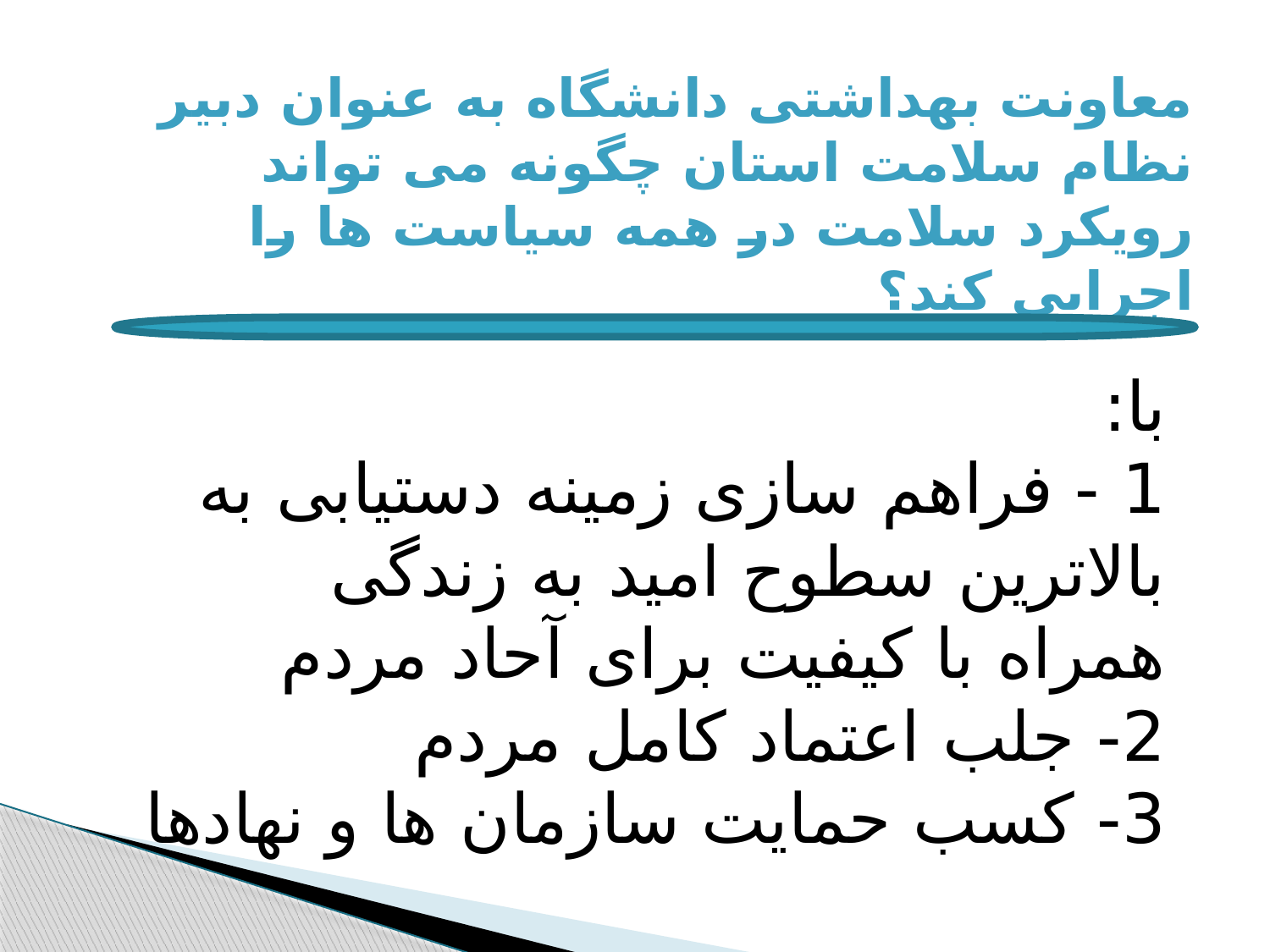

# معاونت بهداشتی دانشگاه به عنوان دبیر نظام سلامت استان چگونه می تواند رویکرد سلامت در همه سیاست ها را اجرایی کند؟

با:
1 - فراهم سازی زمینه دستیابی به بالاترین سطوح امید به زندگی همراه با کیفیت برای آحاد مردم
2- جلب اعتماد کامل مردم
3- کسب حمایت سازمان ها و نهادها